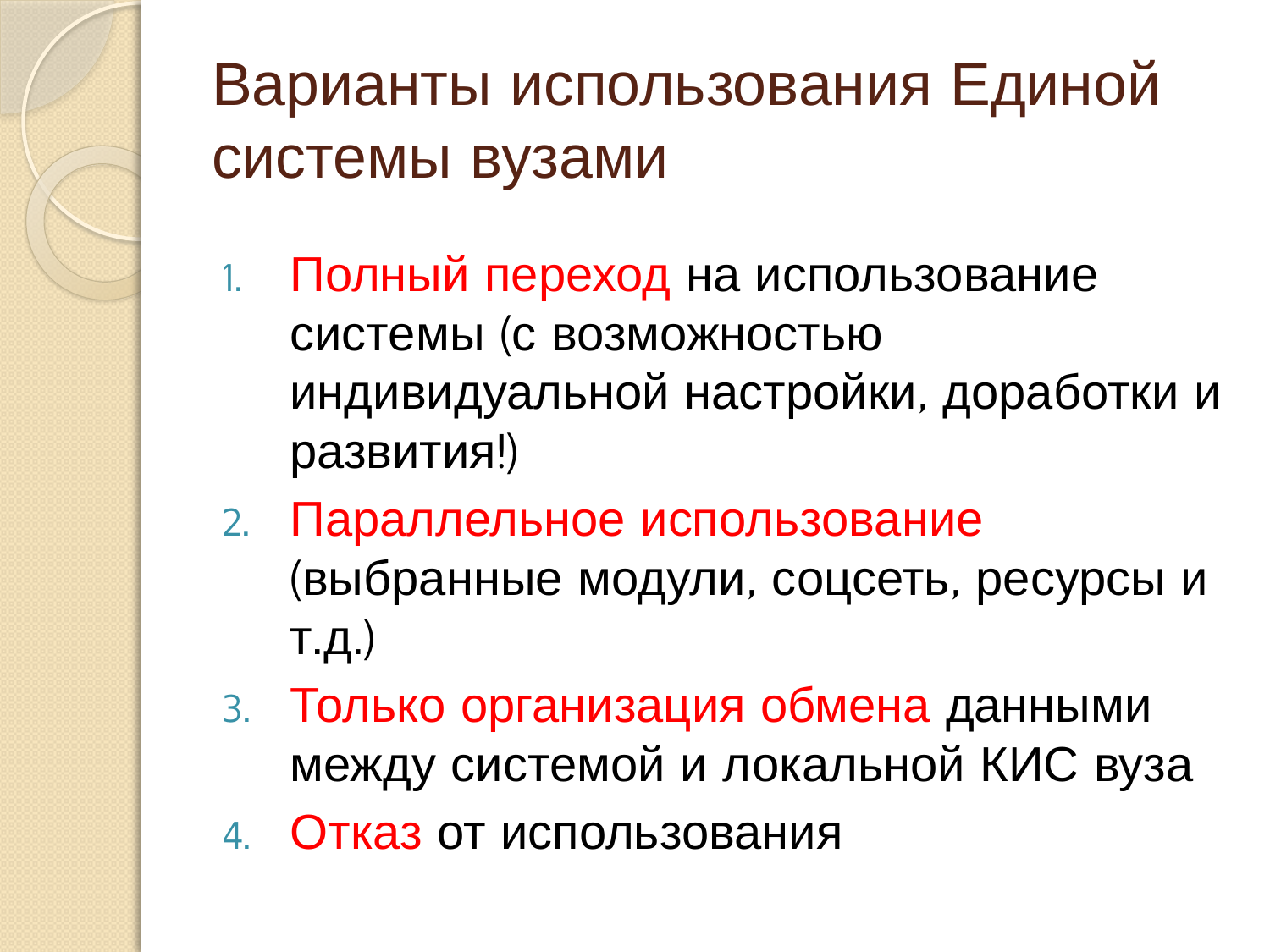

# Варианты использования Единой системы вузами
Полный переход на использование системы (с возможностью индивидуальной настройки, доработки и развития!)
Параллельное использование (выбранные модули, соцсеть, ресурсы и т.д.)
Только организация обмена данными между системой и локальной КИС вуза
Отказ от использования